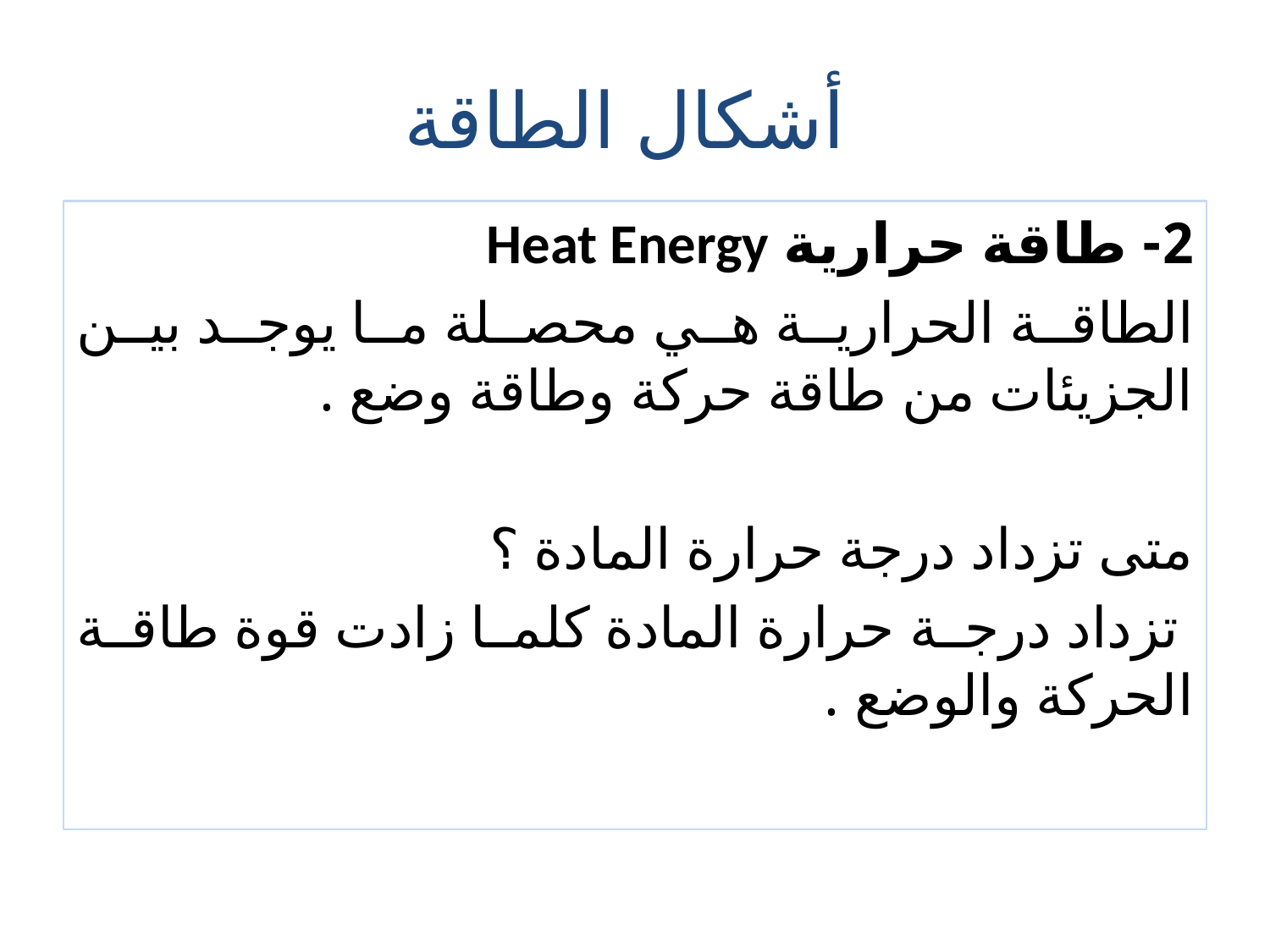

# أشكال الطاقة
2- طاقة حرارية Heat Energy
الطاقة الحرارية هي محصلة ما يوجد بين الجزيئات من طاقة حركة وطاقة وضع .

متى تزداد درجة حرارة المادة ؟
 تزداد درجة حرارة المادة كلما زادت قوة طاقة الحركة والوضع .